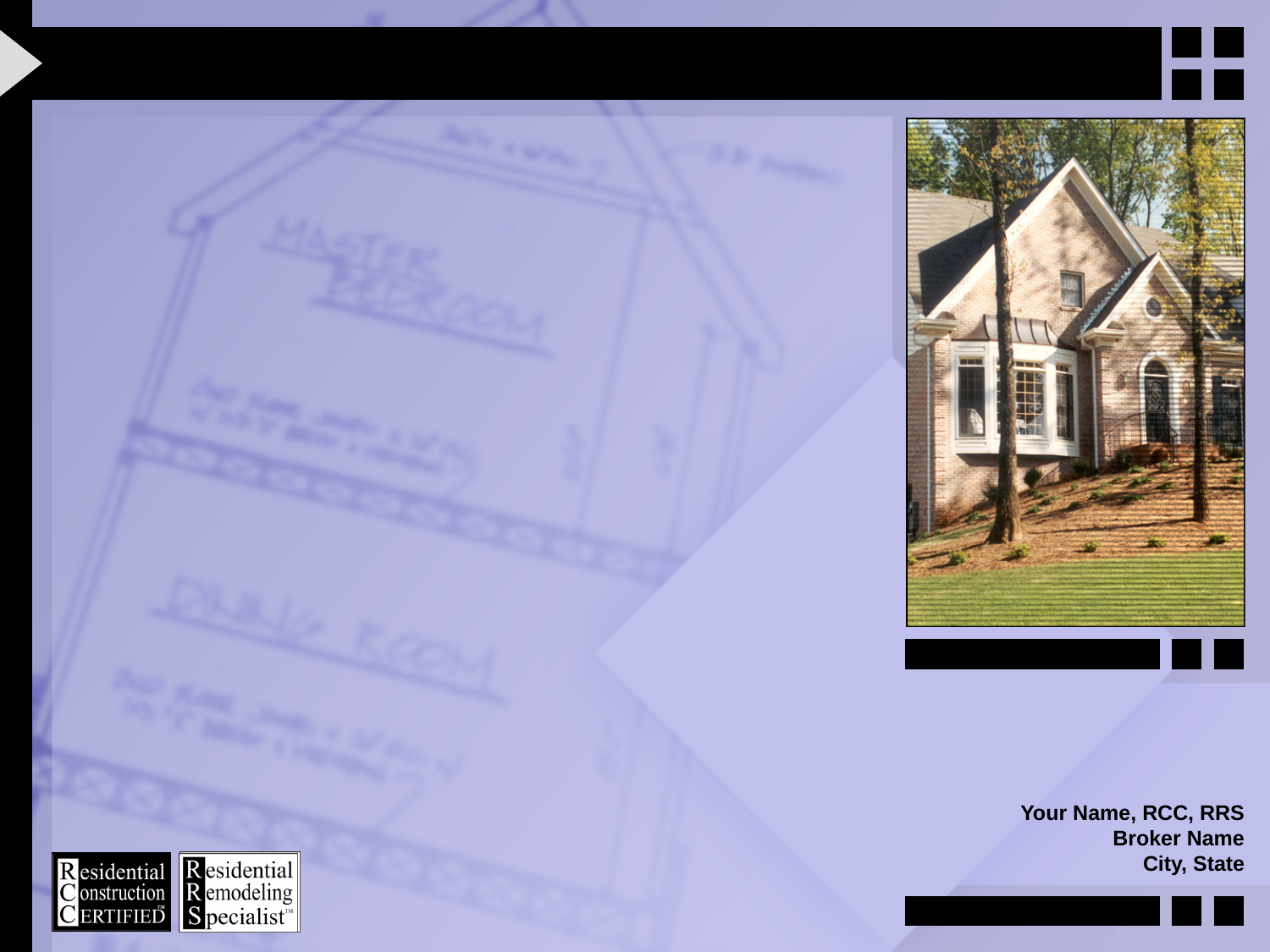

#

Your Name, RCC, RRS
Broker Name
City, State